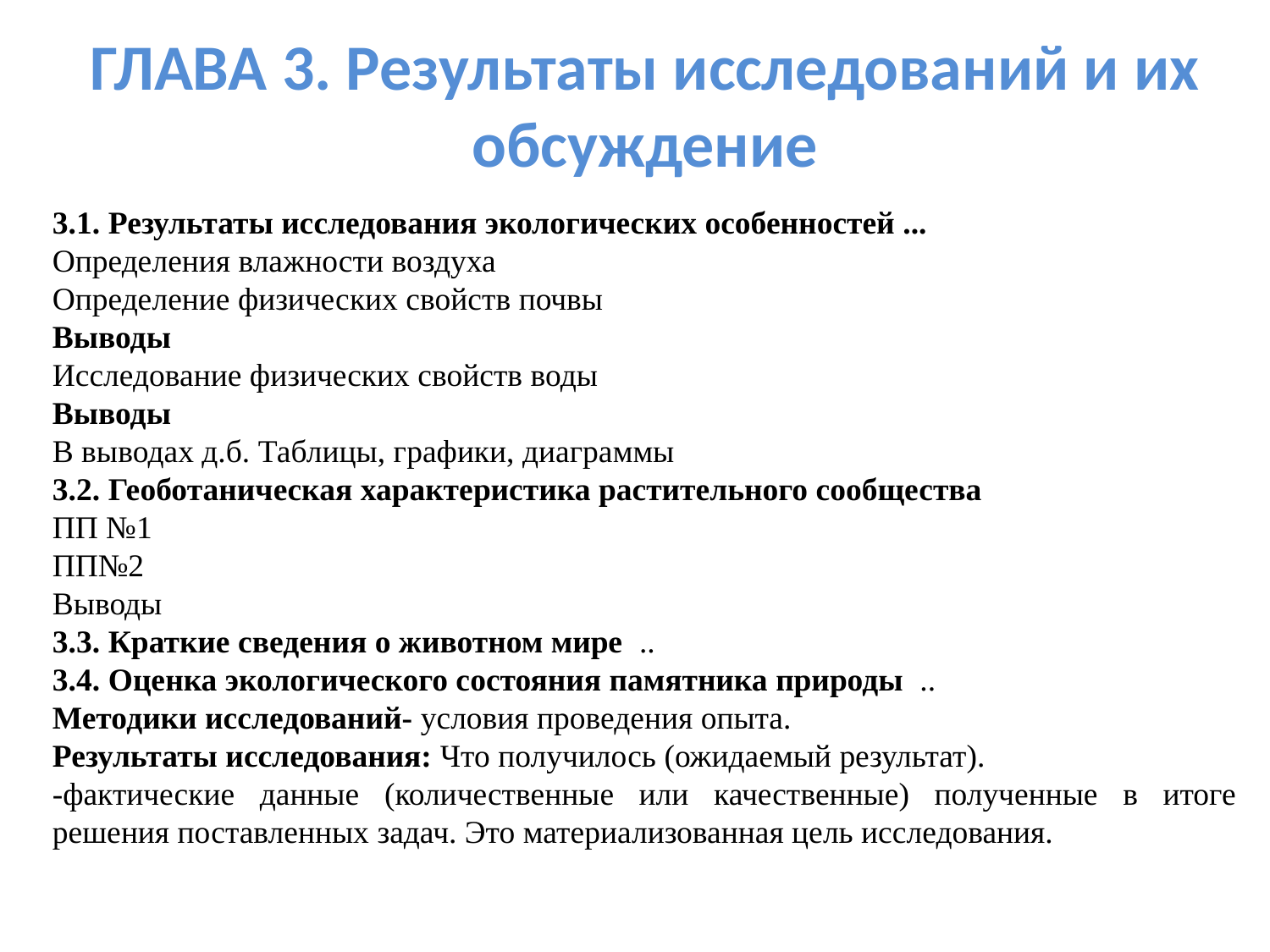

ГЛАВА 3. Результаты исследований и их обсуждение
3.1. Результаты исследования экологических особенностей ...
Определения влажности воздуха
Определение физических свойств почвы
Выводы
Исследование физических свойств воды
Выводы
В выводах д.б. Таблицы, графики, диаграммы
3.2. Геоботаническая характеристика растительного сообщества
ПП №1
ПП№2
Выводы
3.3. Краткие сведения о животном мире  ..
3.4. Оценка экологического состояния памятника природы  ..
Методики исследований- условия проведения опыта.
Результаты исследования: Что получилось (ожидаемый результат).
-фактические данные (количественные или качественные) полученные в итоге решения поставленных задач. Это материализованная цель исследования.